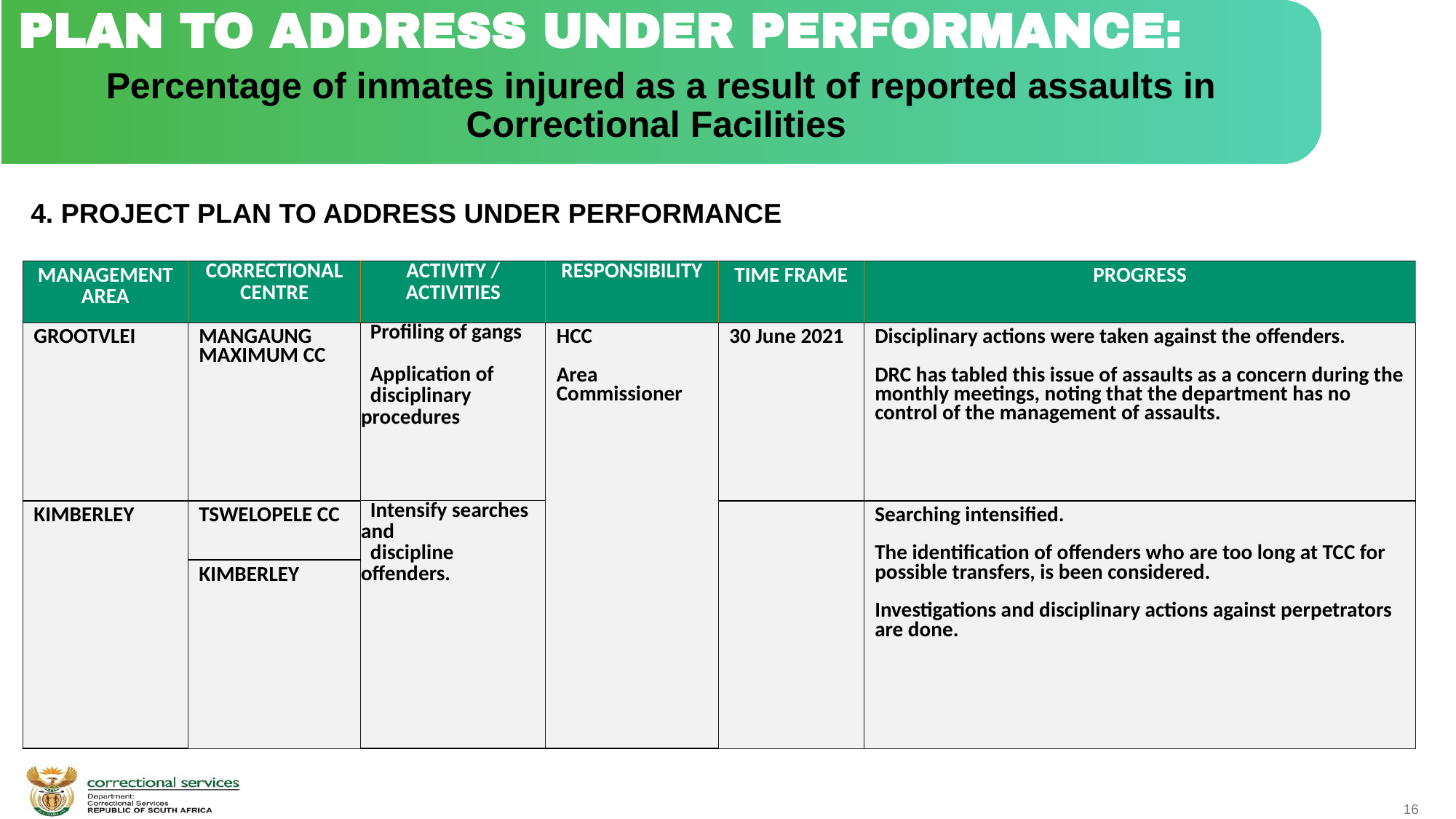

PLAN TO ADDRESS UNDER PERFORMANCE:
Percentage of inmates injured as a result of reported assaults in Correctional Facilities

     4. PROJECT PLAN TO ADDRESS UNDER PERFORMANCE
| MANAGEMENT AREA | CORRECTIONAL CENTRE | ACTIVITY / ACTIVITIES | RESPONSIBILITY | TIME FRAME | PROGRESS |
| --- | --- | --- | --- | --- | --- |
| GROOTVLEI | MANGAUNG MAXIMUM CC | Profiling of gangs Application of disciplinary procedures | HCC Area Commissioner | 30 June 2021 | Disciplinary actions were taken against the offenders. DRC has tabled this issue of assaults as a concern during the monthly meetings, noting that the department has no control of the management of assaults. |
| KIMBERLEY | TSWELOPELE CC | Intensify searches and discipline offenders. |  |  | Searching intensified. The identification of offenders who are too long at TCC for possible transfers, is been considered. Investigations and disciplinary actions against perpetrators are done. |
|  | KIMBERLEY |  |  |  |  |